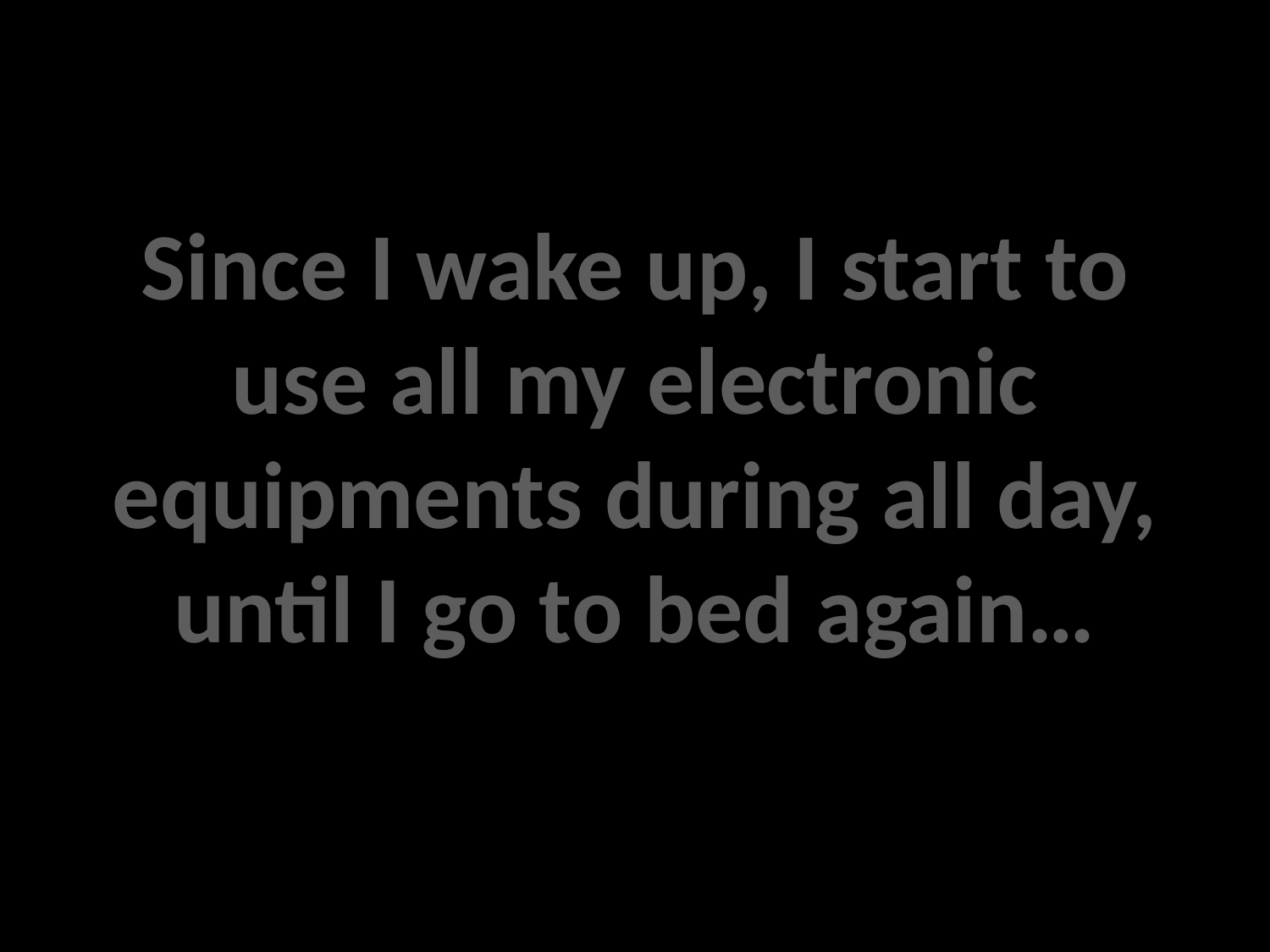

Since I wake up, I start to use all my electronic equipments during all day, until I go to bed again…